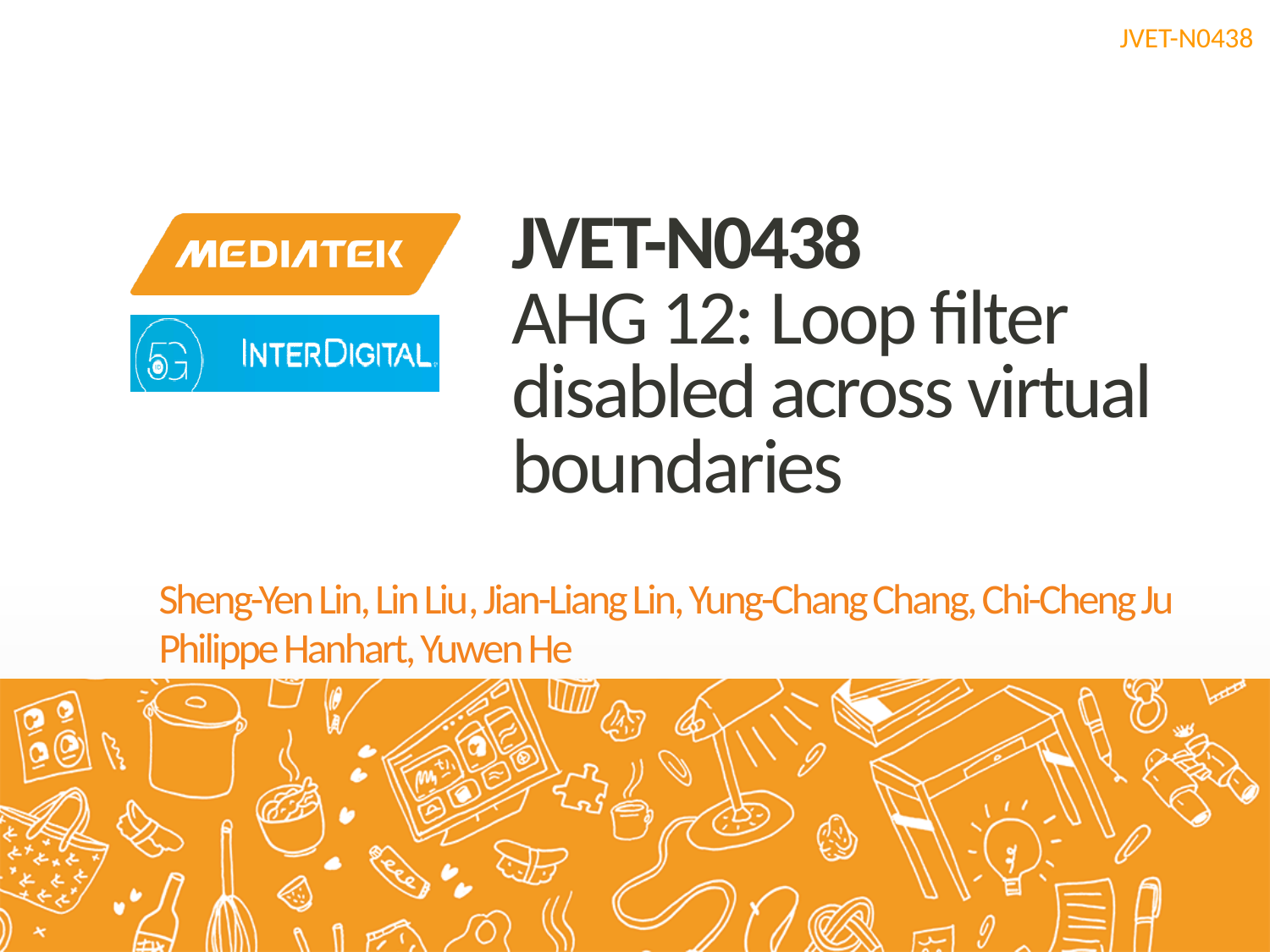

# JVET-N0438 AHG 12: Loop filter disabled across virtual boundaries
Sheng-Yen Lin, Lin Liu, Jian-Liang Lin, Yung-Chang Chang, Chi-Cheng Ju
Philippe Hanhart, Yuwen He